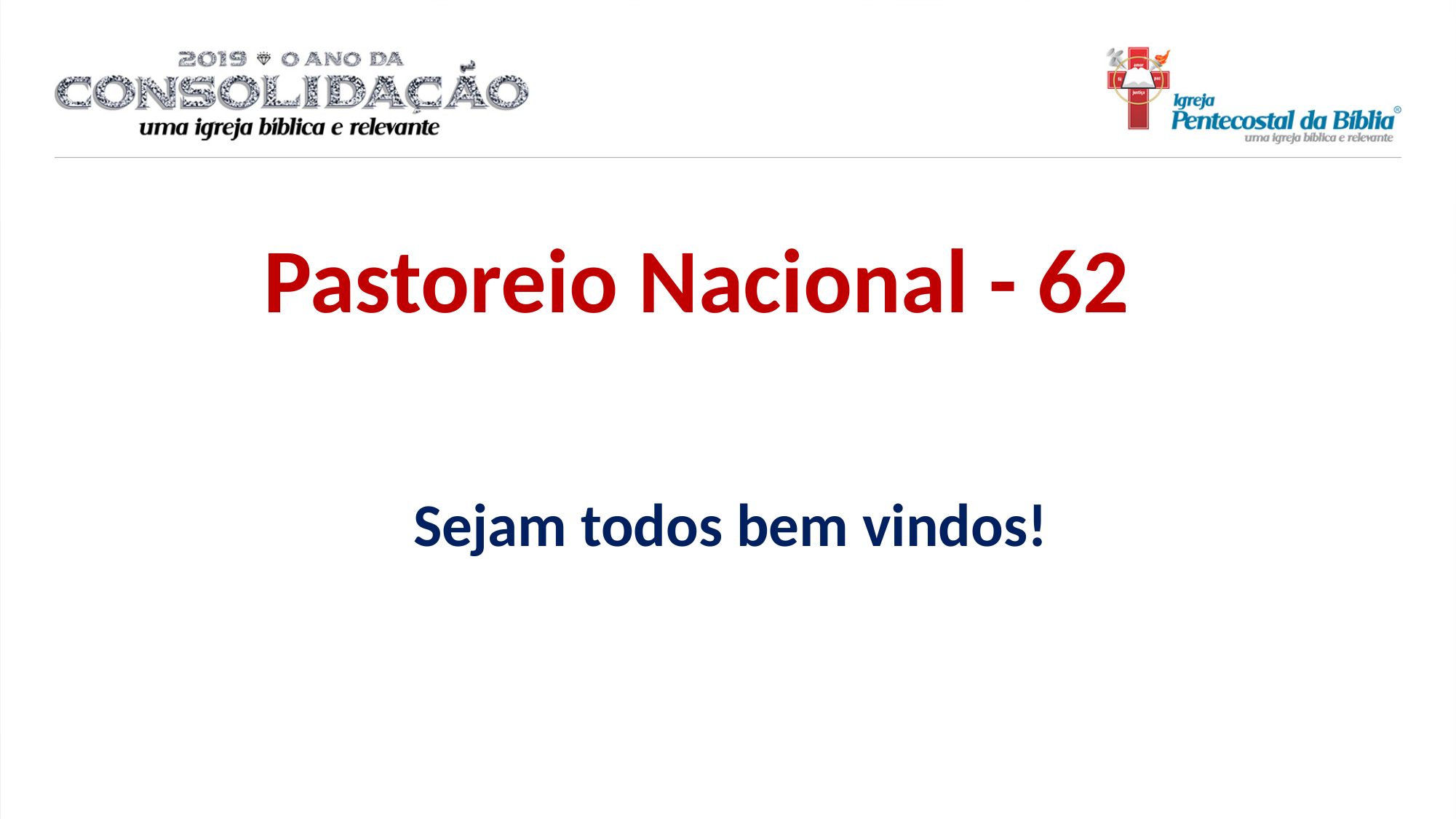

# Pastoreio Nacional - 62

Sejam todos bem vindos!